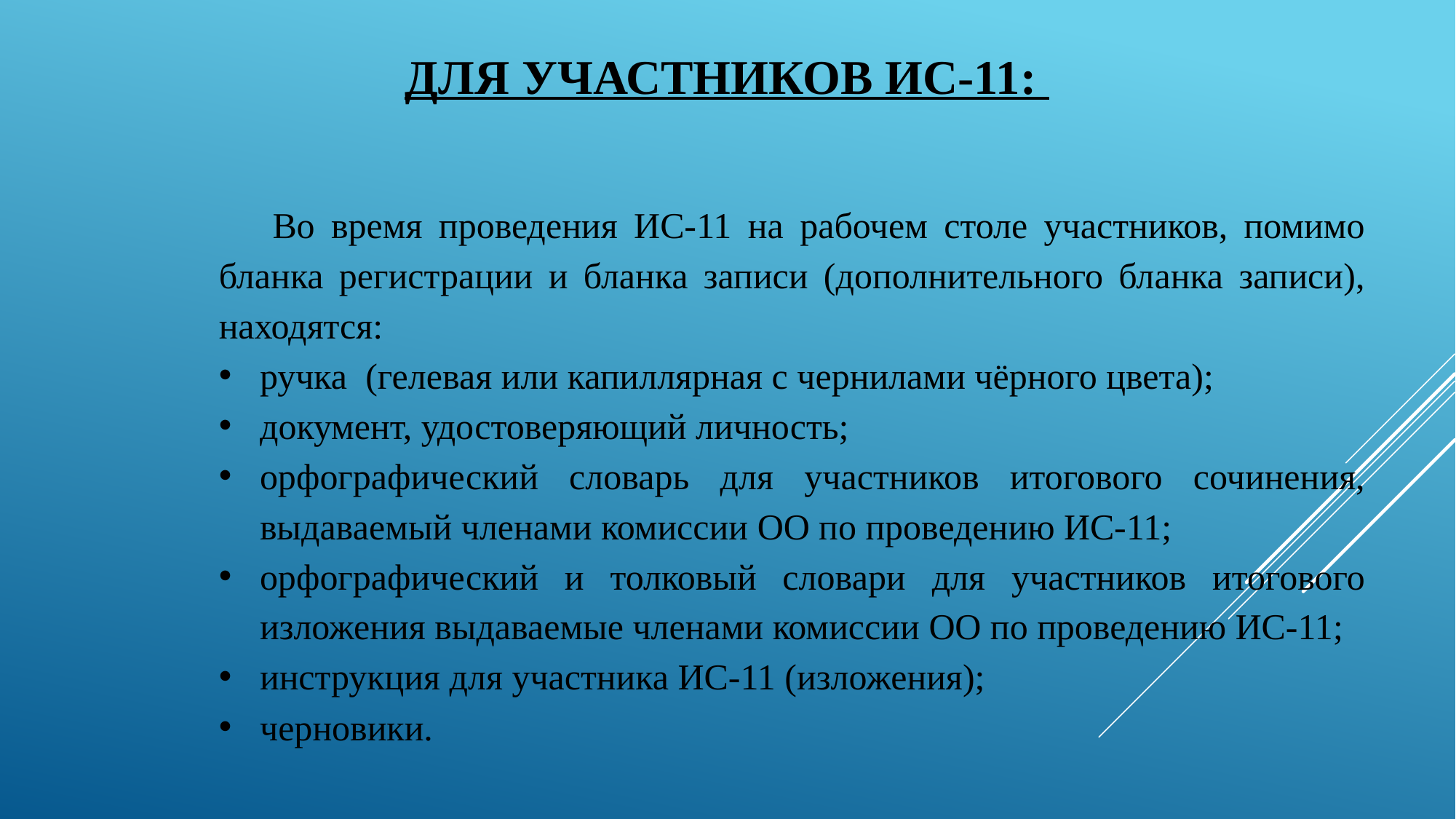

# Для участников ИС-11:

Во время проведения ИС-11 на рабочем столе участников, помимо бланка регистрации и бланка записи (дополнительного бланка записи), находятся:
ручка  (гелевая или капиллярная с чернилами чёрного цвета);
документ, удостоверяющий личность;
орфографический словарь для участников итогового сочинения, выдаваемый членами комиссии ОО по проведению ИС-11;
орфографический и толковый словари для участников итогового изложения выдаваемые членами комиссии ОО по проведению ИС-11;
инструкция для участника ИС-11 (изложения);
черновики.